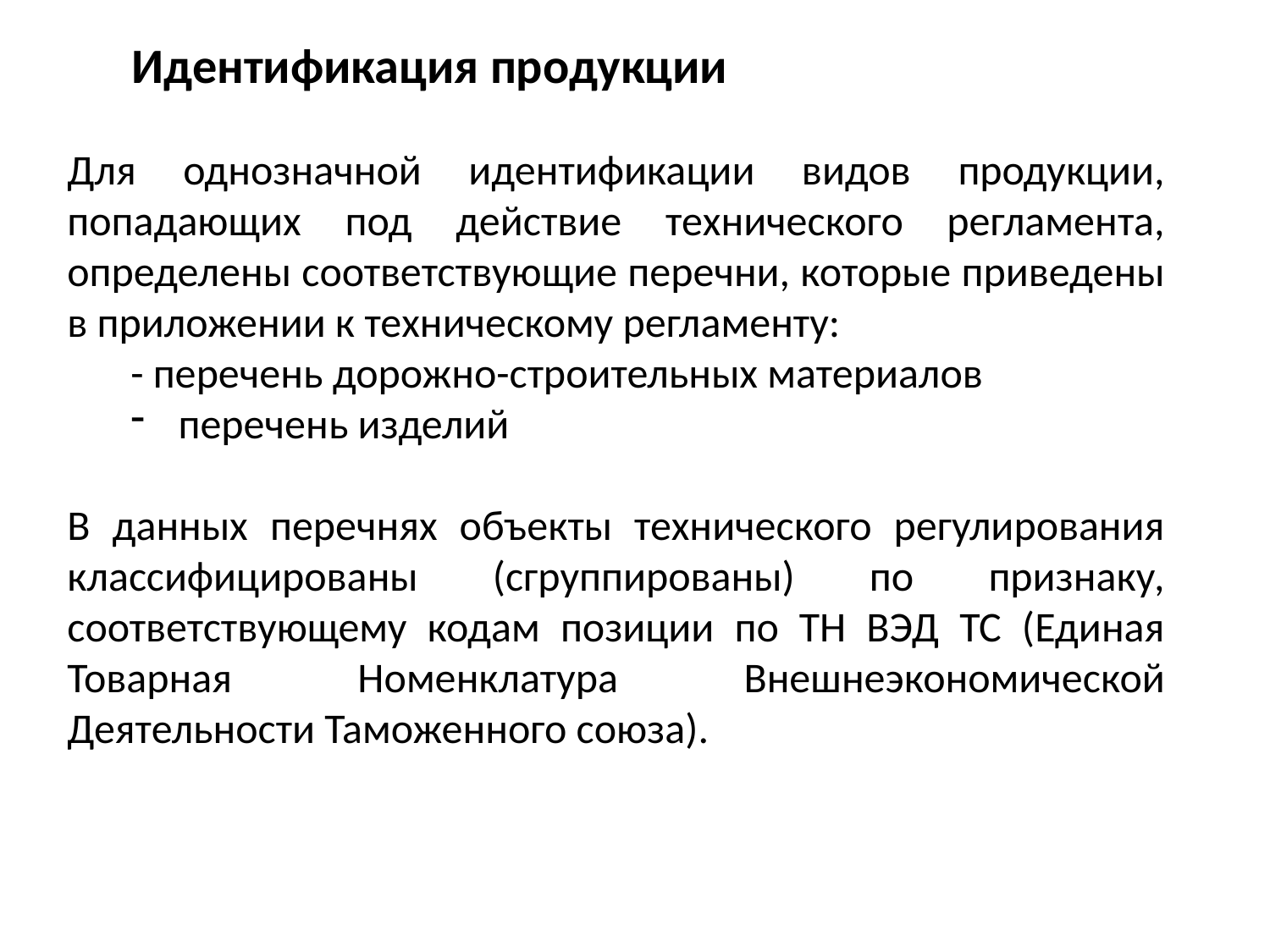

Идентификация продукции
Для однозначной идентификации видов продукции, попадающих под действие технического регламента, определены соответствующие перечни, которые приведены в приложении к техническому регламенту:
- перечень дорожно-строительных материалов
перечень изделий

В данных перечнях объекты технического регулирования классифицированы (сгруппированы) по признаку, соответствующему кодам позиции по ТН ВЭД ТС (Единая Товарная Номенклатура Внешнеэкономической Деятельности Таможенного союза).